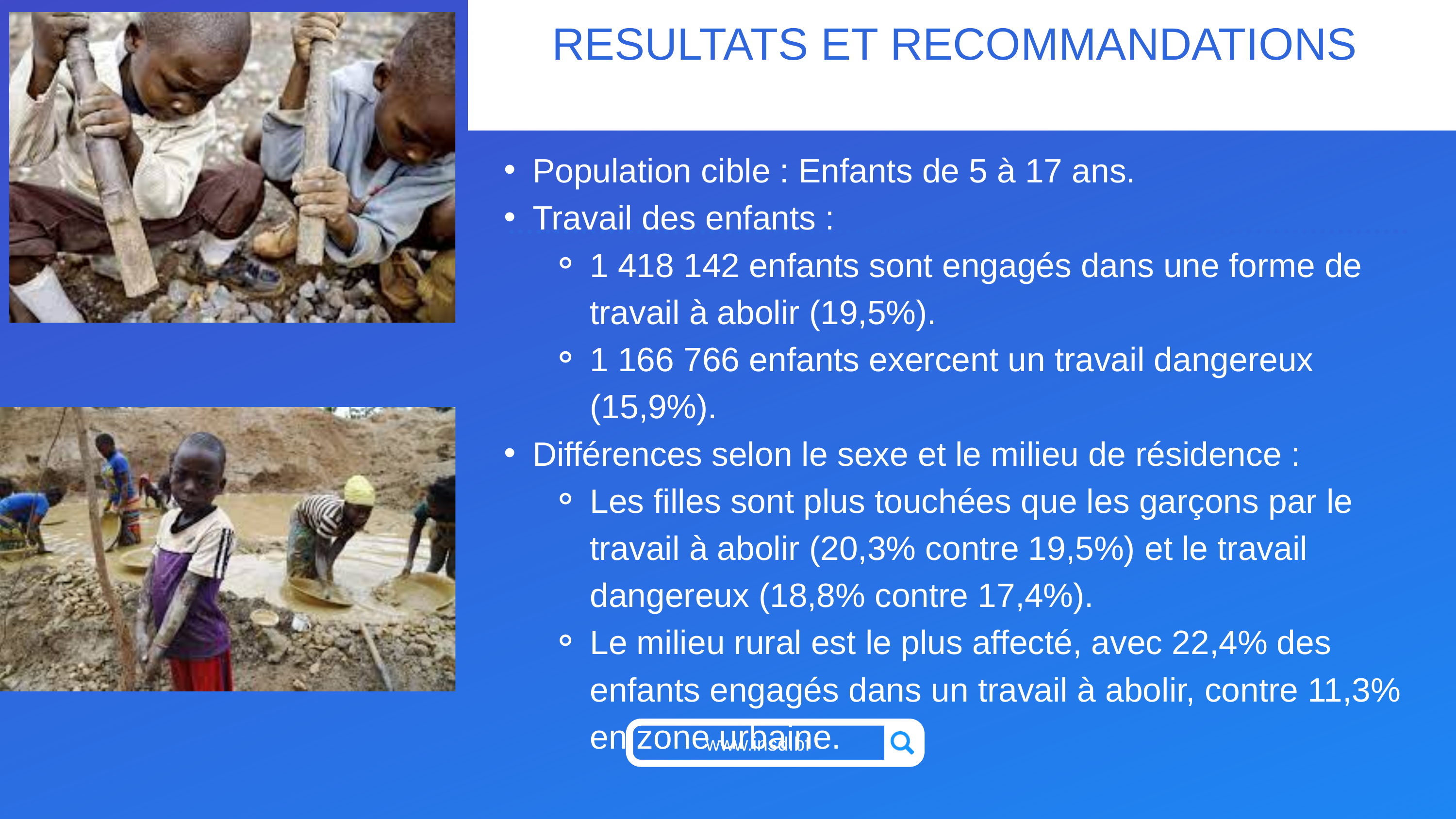

RESULTATS ET RECOMMANDATIONS

Population cible : Enfants de 5 à 17 ans.
Travail des enfants :
1 418 142 enfants sont engagés dans une forme de travail à abolir (19,5%).
1 166 766 enfants exercent un travail dangereux (15,9%).
Différences selon le sexe et le milieu de résidence :
Les filles sont plus touchées que les garçons par le travail à abolir (20,3% contre 19,5%) et le travail dangereux (18,8% contre 17,4%).
Le milieu rural est le plus affecté, avec 22,4% des enfants engagés dans un travail à abolir, contre 11,3% en zone urbaine.

www.insd.bf